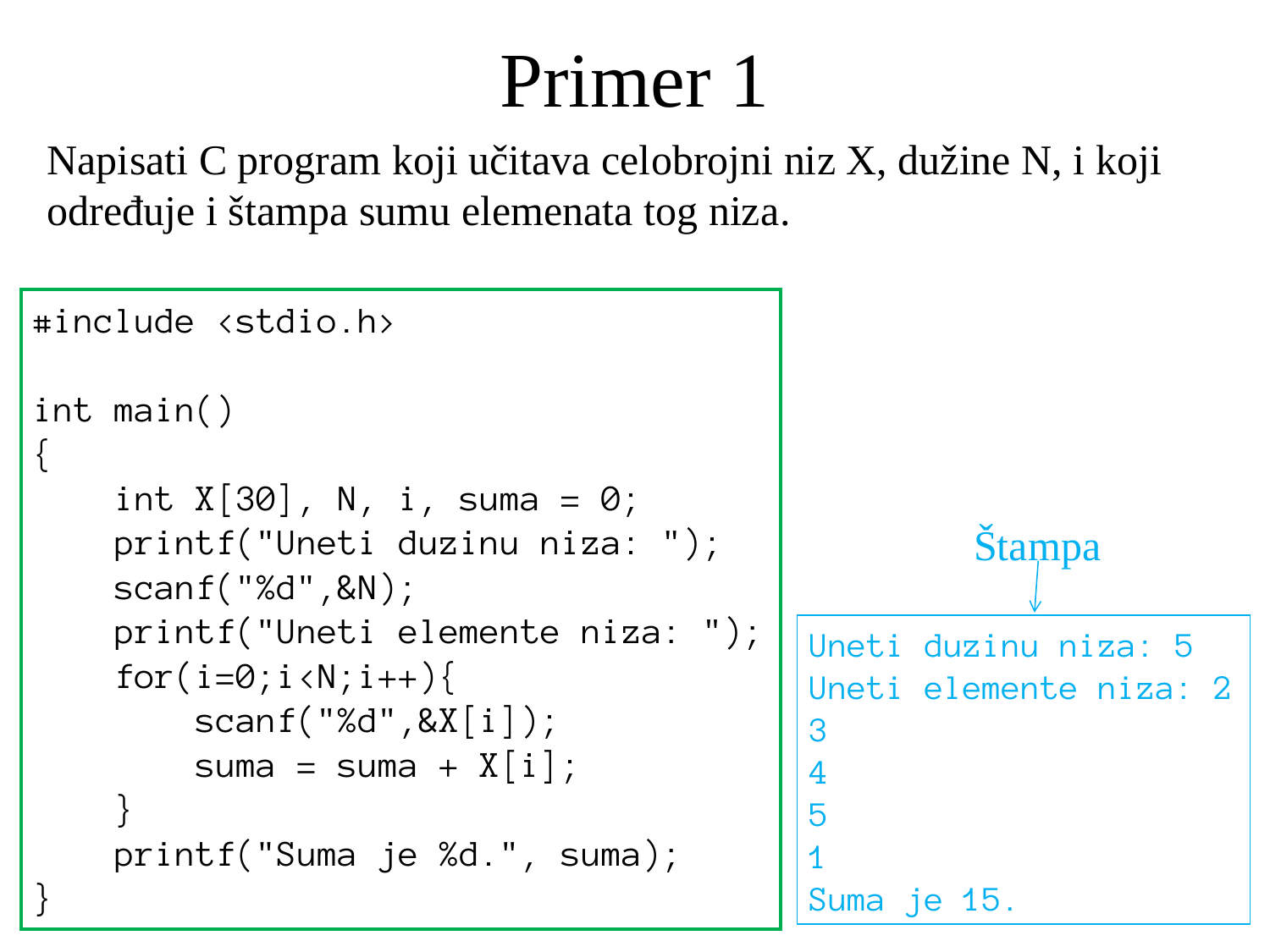

# Primer 1
Napisati C program koji učitava celobrojni niz X, dužine N, i koji određuje i štampa sumu elemenata tog niza.
#include <stdio.h>

int main()
{
    int X[30], N, i, suma = 0;
    printf("Uneti duzinu niza: ");
    scanf("%d",&N);
    printf("Uneti elemente niza: ");
    for(i=0;i<N;i++){
        scanf("%d",&X[i]);
        suma = suma + X[i];
    }
    printf("Suma je %d.", suma);
}
Štampa
Uneti duzinu niza: 5
Uneti elemente niza: 2
3
4
5
1
Suma je 15.